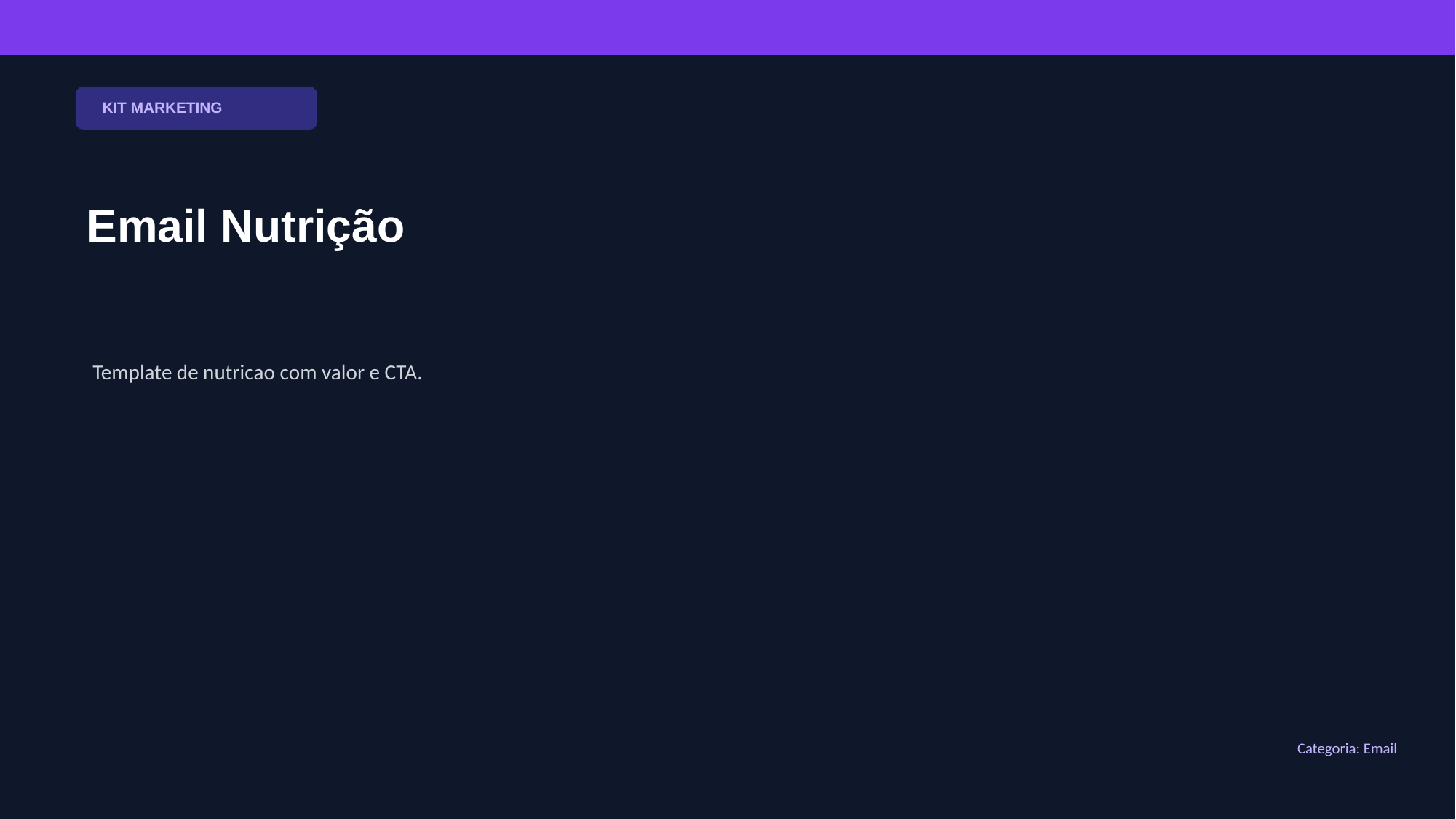

KIT MARKETING
Email Nutrição
Template de nutricao com valor e CTA.
Categoria: Email